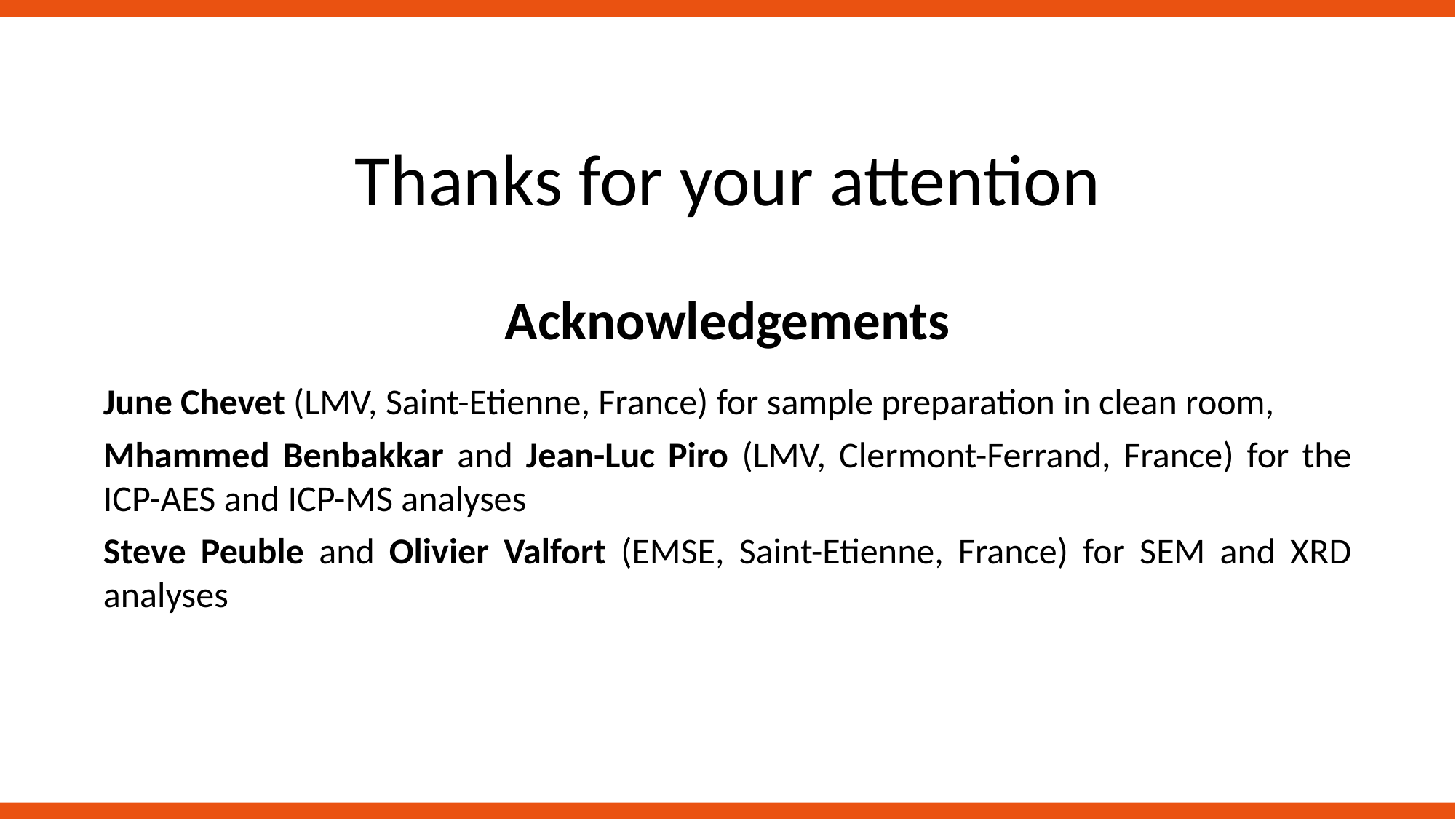

# Thanks for your attention
Acknowledgements
June Chevet (LMV, Saint-Etienne, France) for sample preparation in clean room,
Mhammed Benbakkar and Jean-Luc Piro (LMV, Clermont-Ferrand, France) for the ICP-AES and ICP-MS analyses
Steve Peuble and Olivier Valfort (EMSE, Saint-Etienne, France) for SEM and XRD analyses